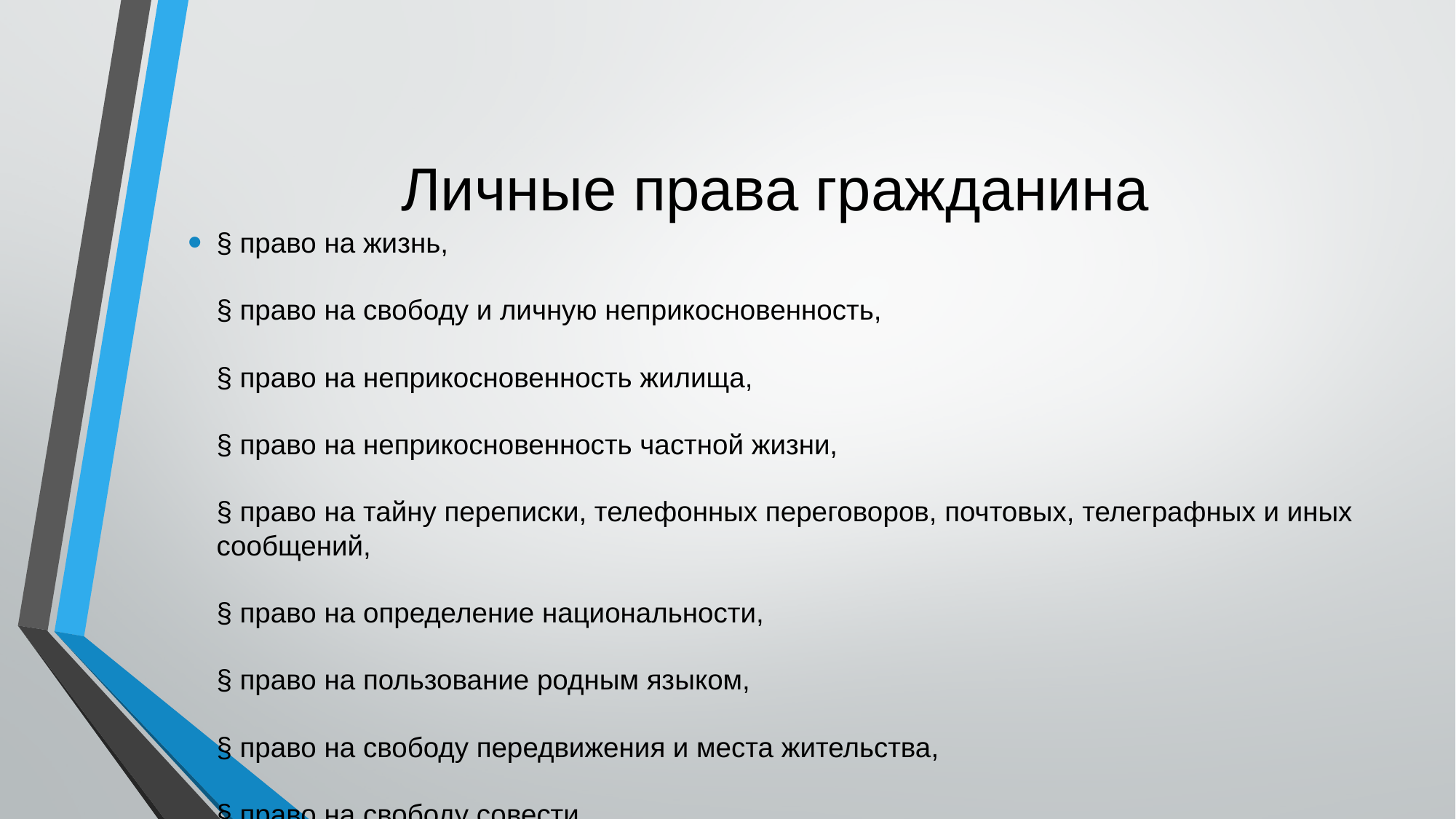

# Личные права гражданина
§ право на жизнь, 
§ право на свободу и личную неприкосновенность, 
§ право на неприкосновенность жилища, 
§ право на неприкосновенность частной жизни, 
§ право на тайну переписки, телефонных переговоров, почтовых, телеграфных и иных сообщений, 
§ право на определение национальности, 
§ право на пользование родным языком, 
§ право на свободу передвижения и места жительства, 
§ право на свободу совести